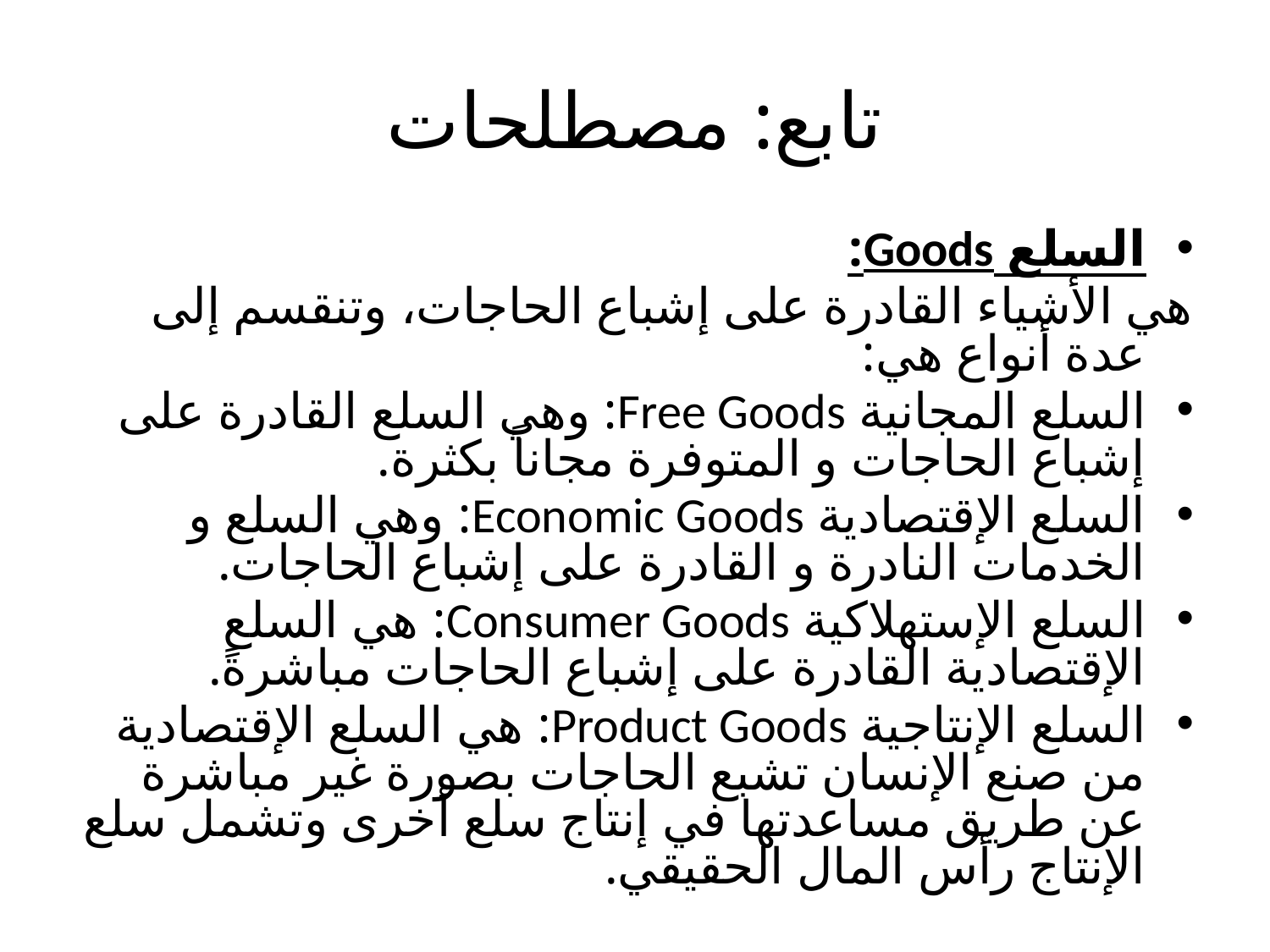

# تابع: مصطلحات
السلع Goods:
هي الأشياء القادرة على إشباع الحاجات، وتنقسم إلى عدة أنواع هي:
السلع المجانية Free Goods: وهي السلع القادرة على إشباع الحاجات و المتوفرة مجاناً بكثرة.
السلع الإقتصادية Economic Goods: وهي السلع و الخدمات النادرة و القادرة على إشباع الحاجات.
السلع الإستهلاكية Consumer Goods: هي السلع الإقتصادية القادرة على إشباع الحاجات مباشرةً.
السلع الإنتاجية Product Goods: هي السلع الإقتصادية من صنع الإنسان تشبع الحاجات بصورة غير مباشرة عن طريق مساعدتها في إنتاج سلع أخرى وتشمل سلع الإنتاج رأس المال الحقيقي.